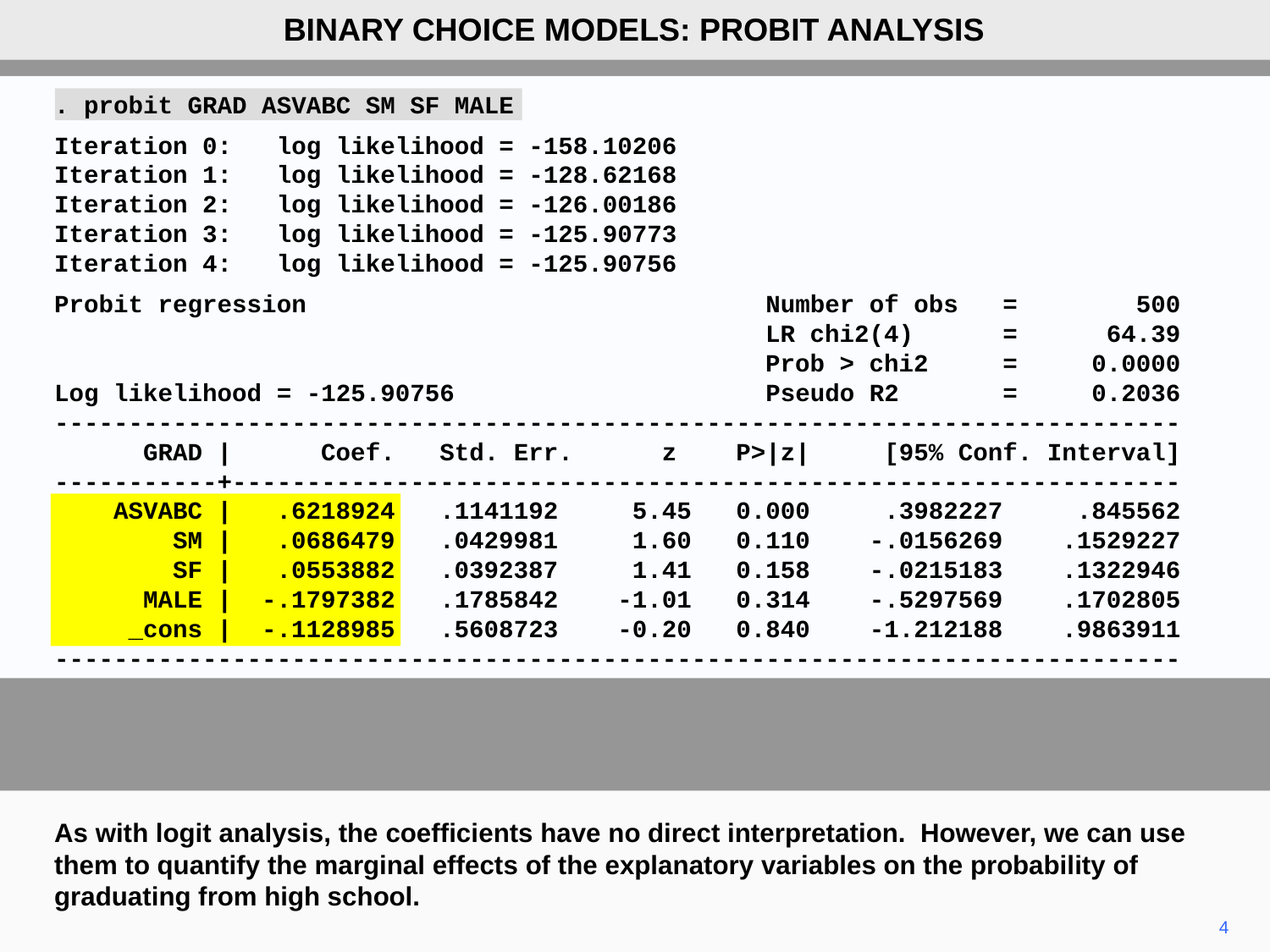

BINARY CHOICE MODELS: PROBIT ANALYSIS

. probit GRAD ASVABC SM SF MALE
Iteration 0:   log likelihood = -158.10206
Iteration 1:   log likelihood = -128.62168
Iteration 2:   log likelihood = -126.00186
Iteration 3:   log likelihood = -125.90773
Iteration 4:   log likelihood = -125.90756
Probit regression                               Number of obs   =        500
                                                LR chi2(4)      =      64.39
                                                Prob > chi2     =     0.0000
Log likelihood = -125.90756                     Pseudo R2       =     0.2036
----------------------------------------------------------------------------
      GRAD |      Coef.   Std. Err.      z    P>|z|     [95% Conf. Interval]
-----------+----------------------------------------------------------------
    ASVABC |   .6218924   .1141192     5.45   0.000     .3982227     .845562
        SM |   .0686479   .0429981     1.60   0.110    -.0156269    .1529227
        SF |   .0553882   .0392387     1.41   0.158    -.0215183    .1322946
      MALE |  -.1797382   .1785842    -1.01   0.314    -.5297569    .1702805
     _cons |  -.1128985   .5608723    -0.20   0.840    -1.212188    .9863911
----------------------------------------------------------------------------

As with logit analysis, the coefficients have no direct interpretation.  However, we can use them to quantify the marginal effects of the explanatory variables on the probability of graduating from high school.
4